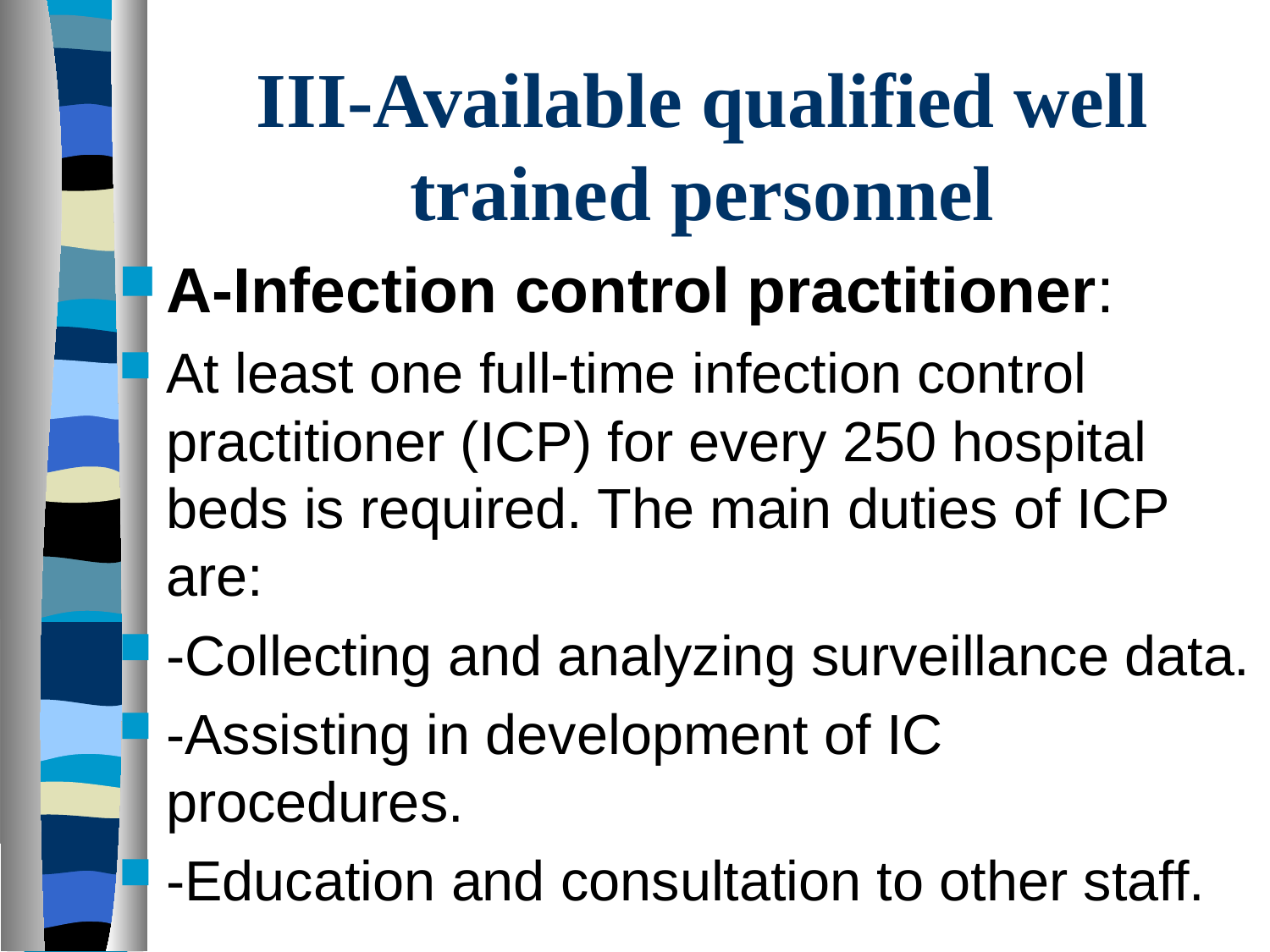

# III-Available qualified well trained personnel
A-Infection control practitioner:
At least one full-time infection control practitioner (ICP) for every 250 hospital beds is required. The main duties of ICP are:
-Collecting and analyzing surveillance data.
-Assisting in development of IC procedures.
-Education and consultation to other staff.